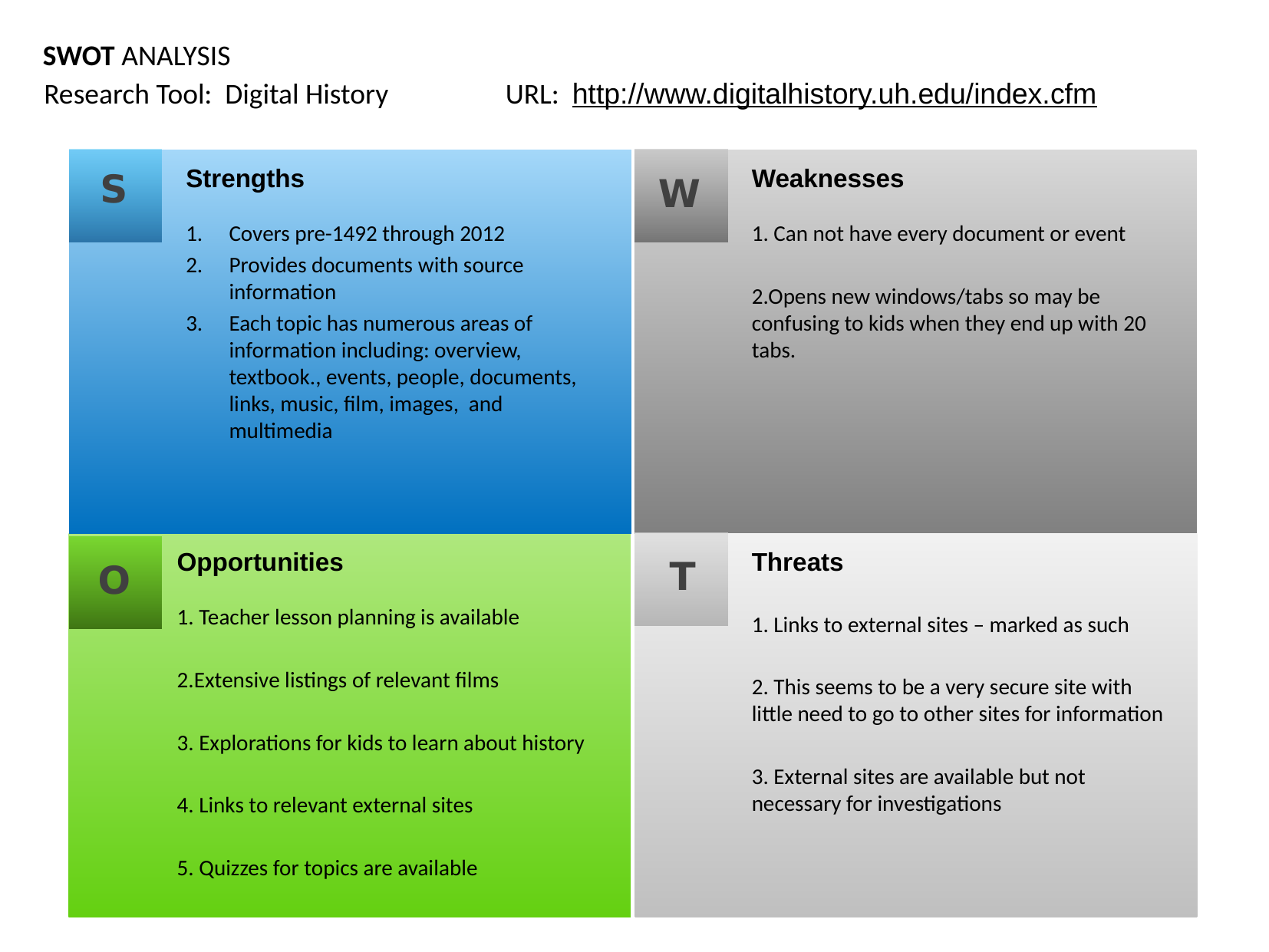

SWOT ANALYSIS
URL:  http://www.digitalhistory.uh.edu/index.cfm
Research Tool:  Digital History

S

W
Strengths

Covers pre-1492 through 2012
Provides documents with source information
Each topic has numerous areas of information including: overview, textbook., events, people, documents, links, music, film, images,  and multimedia

Weaknesses

1. Can not have every document or event

2.Opens new windows/tabs so may be confusing to kids when they end up with 20 tabs.

T

O
Opportunities

1. Teacher lesson planning is available

2.Extensive listings of relevant films

3. Explorations for kids to learn about history

4. Links to relevant external sites

5. Quizzes for topics are available

Threats

1. Links to external sites – marked as such

2. This seems to be a very secure site with little need to go to other sites for information

3. External sites are available but not necessary for investigations